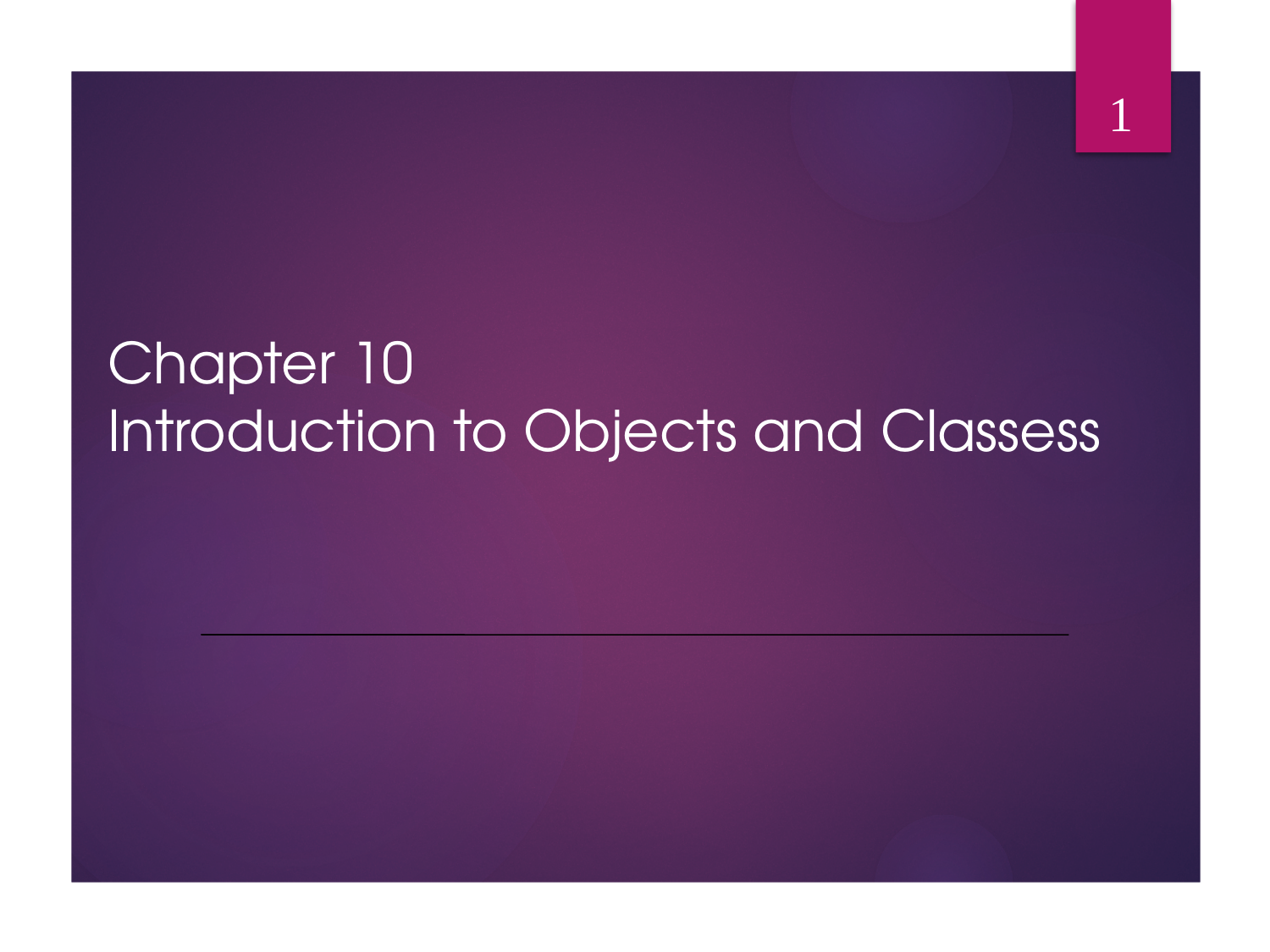

1
# Chapter 10 Introduction to Objects and Classess